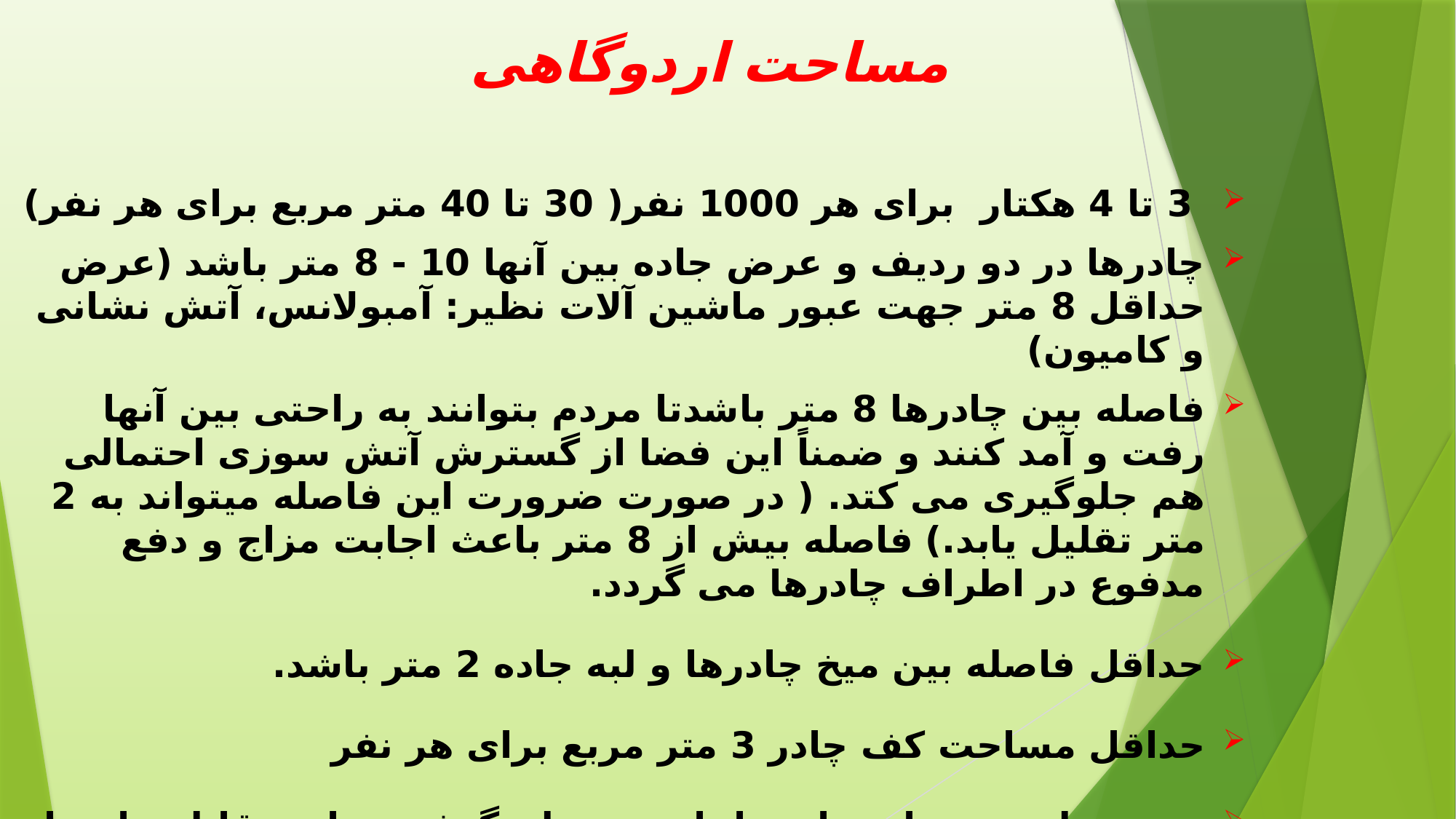

# مساحت اردوگاهی
 3 تا 4 هکتار  برای هر 1000 نفر( 30 تا 40 متر مربع برای هر نفر)
چادرها در دو ردیف و عرض جاده بین آنها 10 - 8 متر باشد (عرض حداقل 8 متر جهت عبور ماشین آلات نظیر: آمبولانس، آتش نشانی و کامیون)
فاصله بین چادرها 8 متر باشدتا مردم بتوانند به راحتی بین آنها رفت و آمد کنند و ضمناً این فضا از گسترش آتش سوزی احتمالی هم جلوگیری می کتد. ( در صورت ضرورت این فاصله میتواند به 2 متر تقلیل یابد.) فاصله بیش از 8 متر باعث اجابت مزاج و دفع مدفوع در اطراف چادرها می گردد.
حداقل فاصله بین میخ چادرها و لبه جاده 2 متر باشد.
حداقل مساحت کف چادر 3 متر مربع برای هر نفر
تهویه طبیعی برای چادرها باید در نظر گرفت برای مقابله با هوای سرد باید بخاری نفتی یا وسایل گرم کننده دیگر تهیه ، و طرز استفاده از آنها را به افراد آموخت.